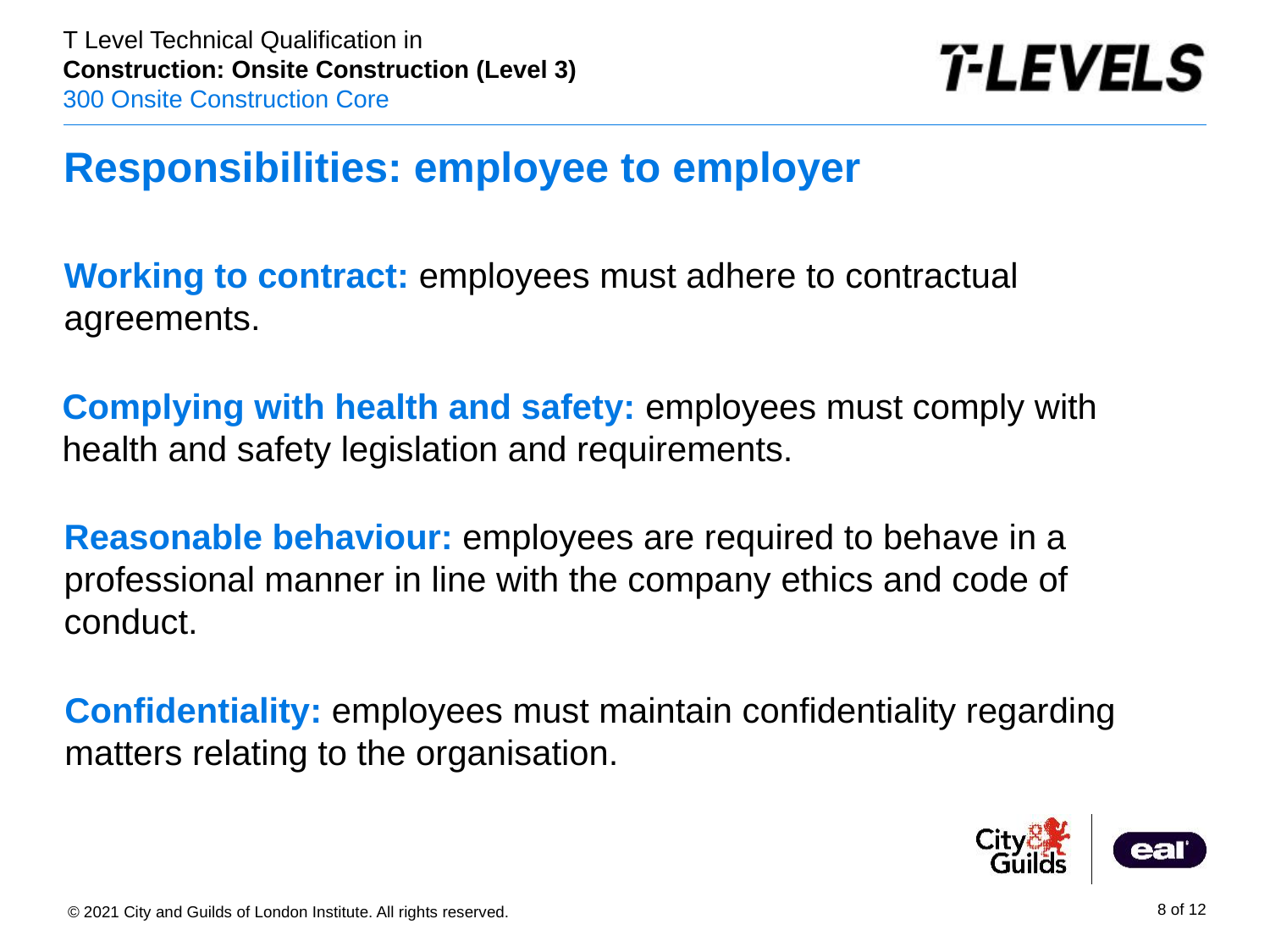

# Responsibilities: employee to employer
Working to contract: employees must adhere to contractual agreements.
Complying with health and safety: employees must comply with health and safety legislation and requirements.
Reasonable behaviour: employees are required to behave in a professional manner in line with the company ethics and code of conduct.
Confidentiality: employees must maintain confidentiality regarding matters relating to the organisation.